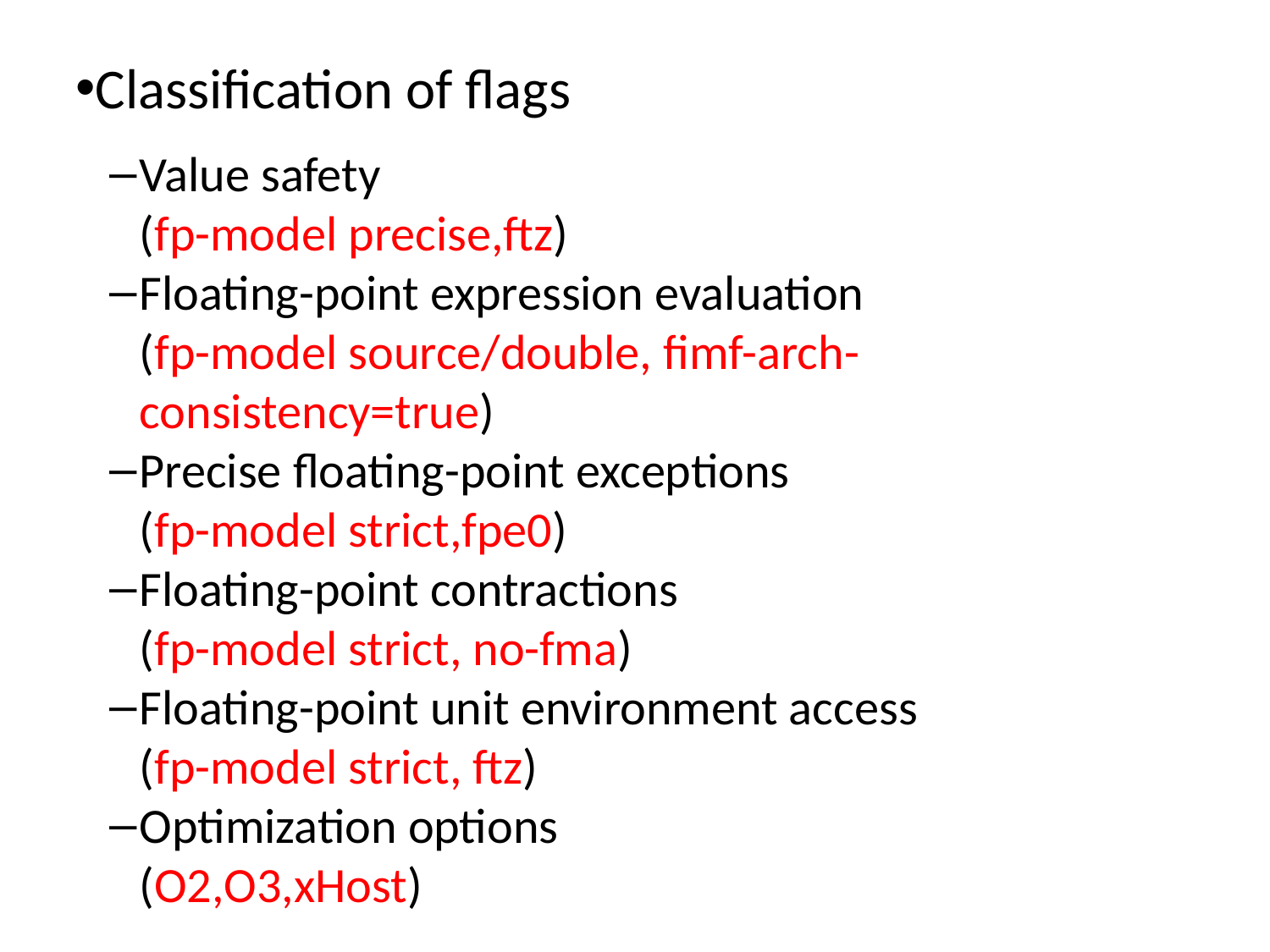

Classification of flags
Value safety                                                                           (fp-model precise,ftz)
Floating-point expression evaluation                             (fp-model source/double, fimf-arch-consistency=true)
Precise floating-point exceptions                                   (fp-model strict,fpe0)
Floating-point contractions                                             (fp-model strict, no-fma)
Floating-point unit environment access                        (fp-model strict, ftz)
Optimization options                                              (O2,O3,xHost)